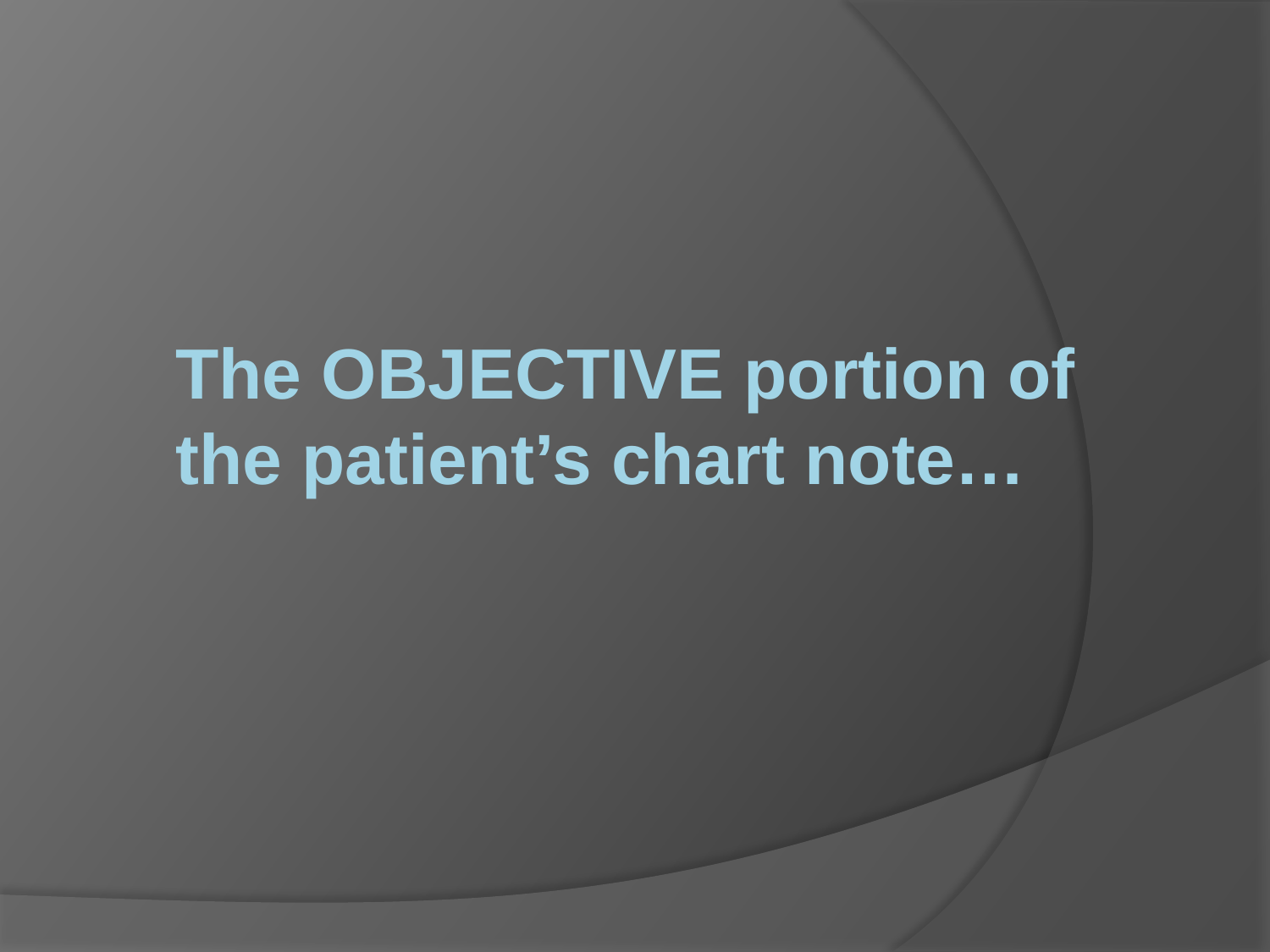

# The OBJECTIVE portion of the patient’s chart note…